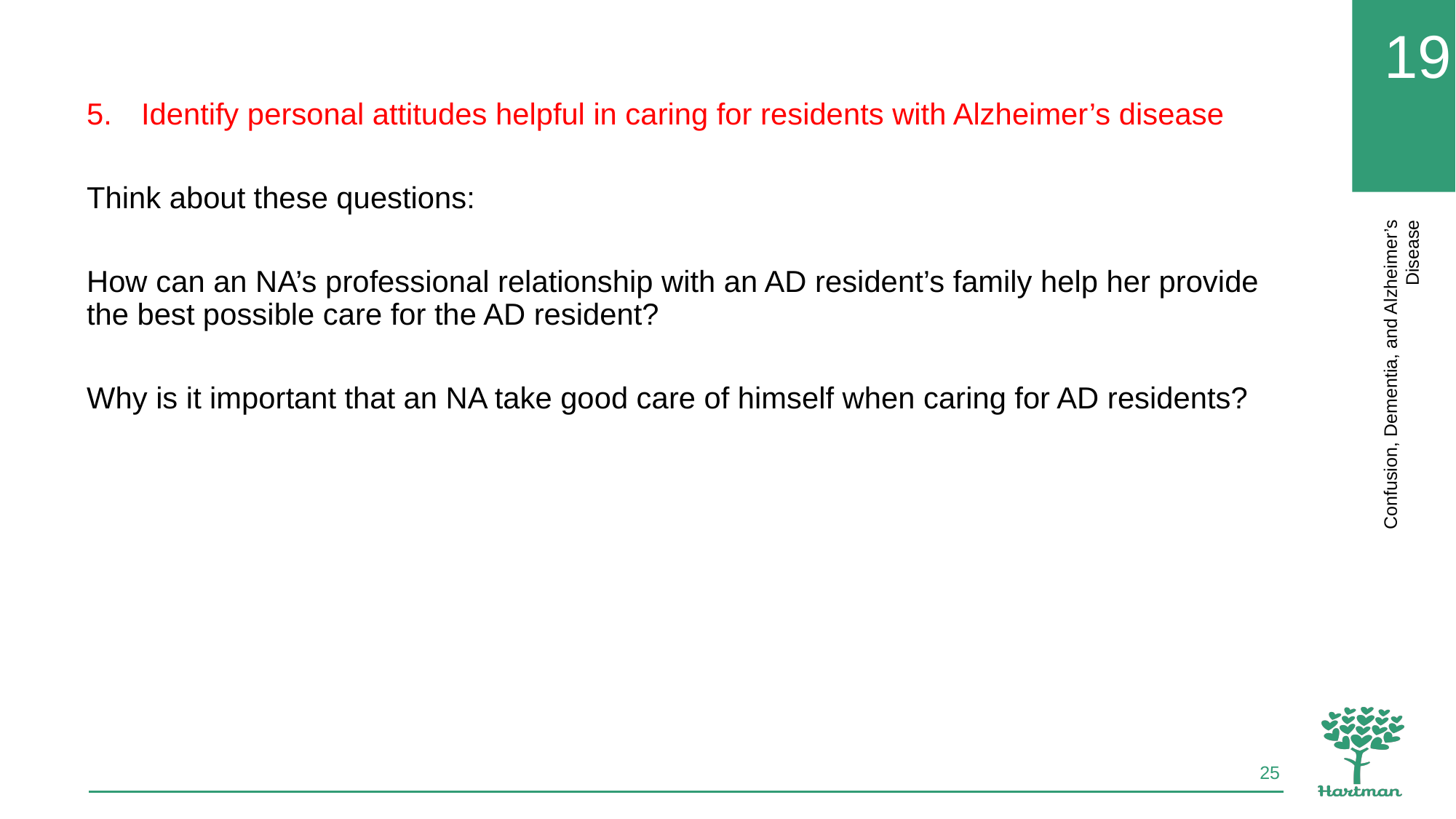

Identify personal attitudes helpful in caring for residents with Alzheimer’s disease

Think about these questions:

How can an NA’s professional relationship with an AD resident’s family help her provide the best possible care for the AD resident?

Why is it important that an NA take good care of himself when caring for AD residents?

25